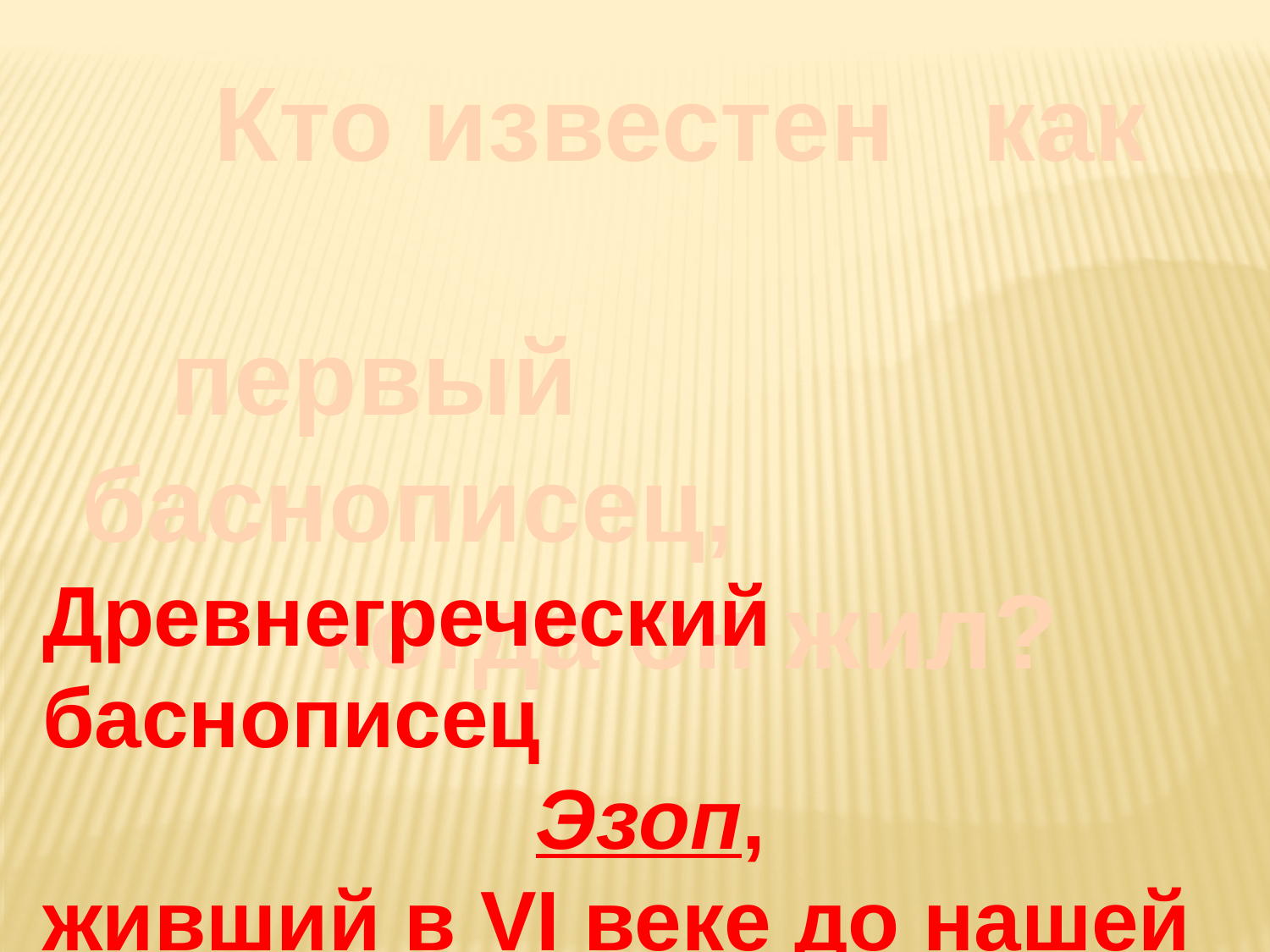

Кто известен   как
   первый баснописец,
        когда он жил?
Древнегреческий баснописец
                     Эзоп,
живший в VI веке до нашей эры